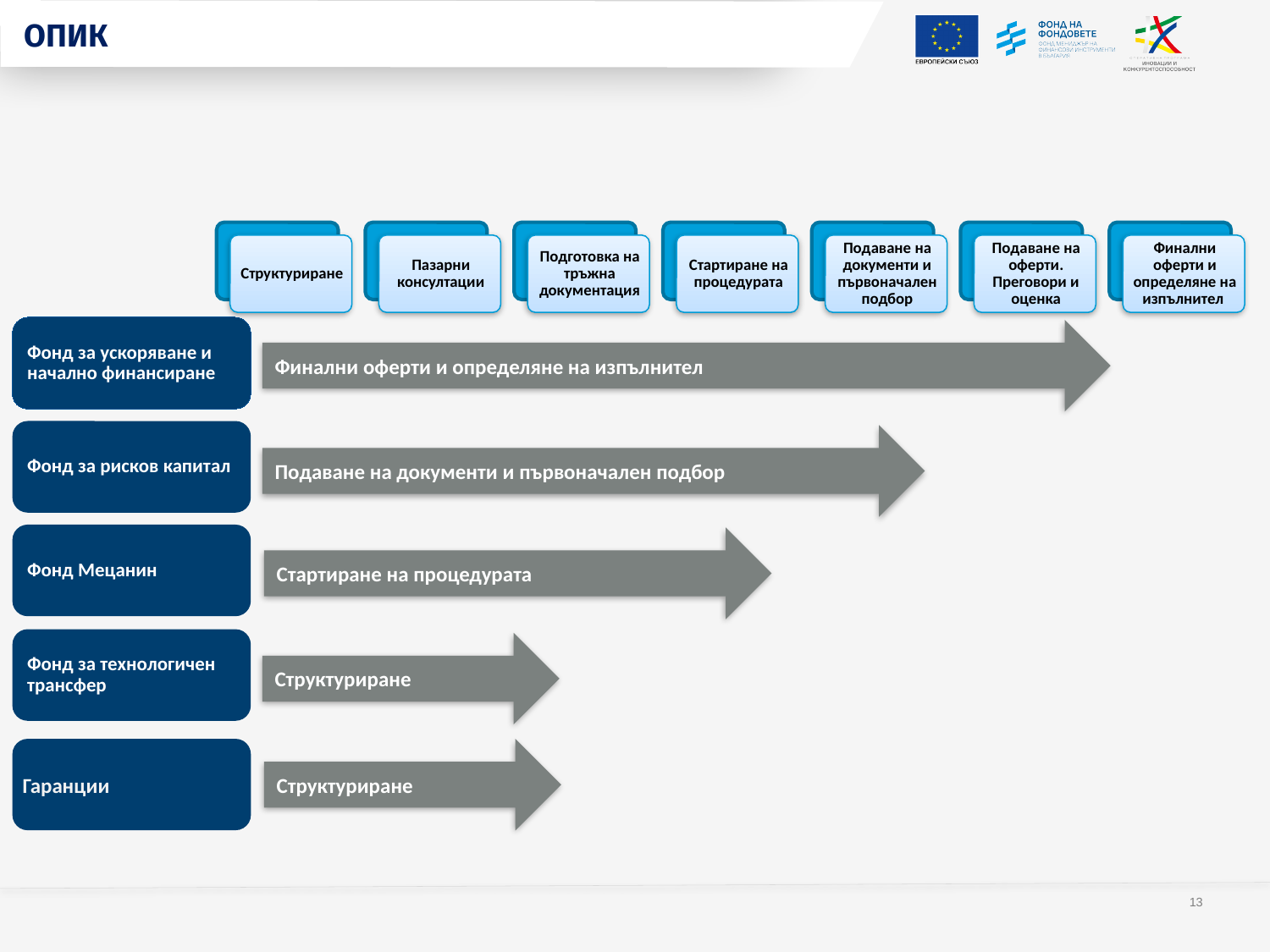

# ОПИК
Структуриране
Пазарни консултации
Подготовка на тръжна документация
Стартиране на процедурата
Подаване на документи и първоначален подбор
Подаване на оферти. Преговори и оценка
Финални оферти и определяне на изпълнител
Фонд за ускоряване и начално финансиране
Фонд Мецанин
Фонд за рисков капитал
Фонд за технологичен трансфер
Финални оферти и определяне на изпълнител
Подаване на документи и първоначален подбор
Стартиране на процедурата
Структуриране
Гаранции
Структуриране